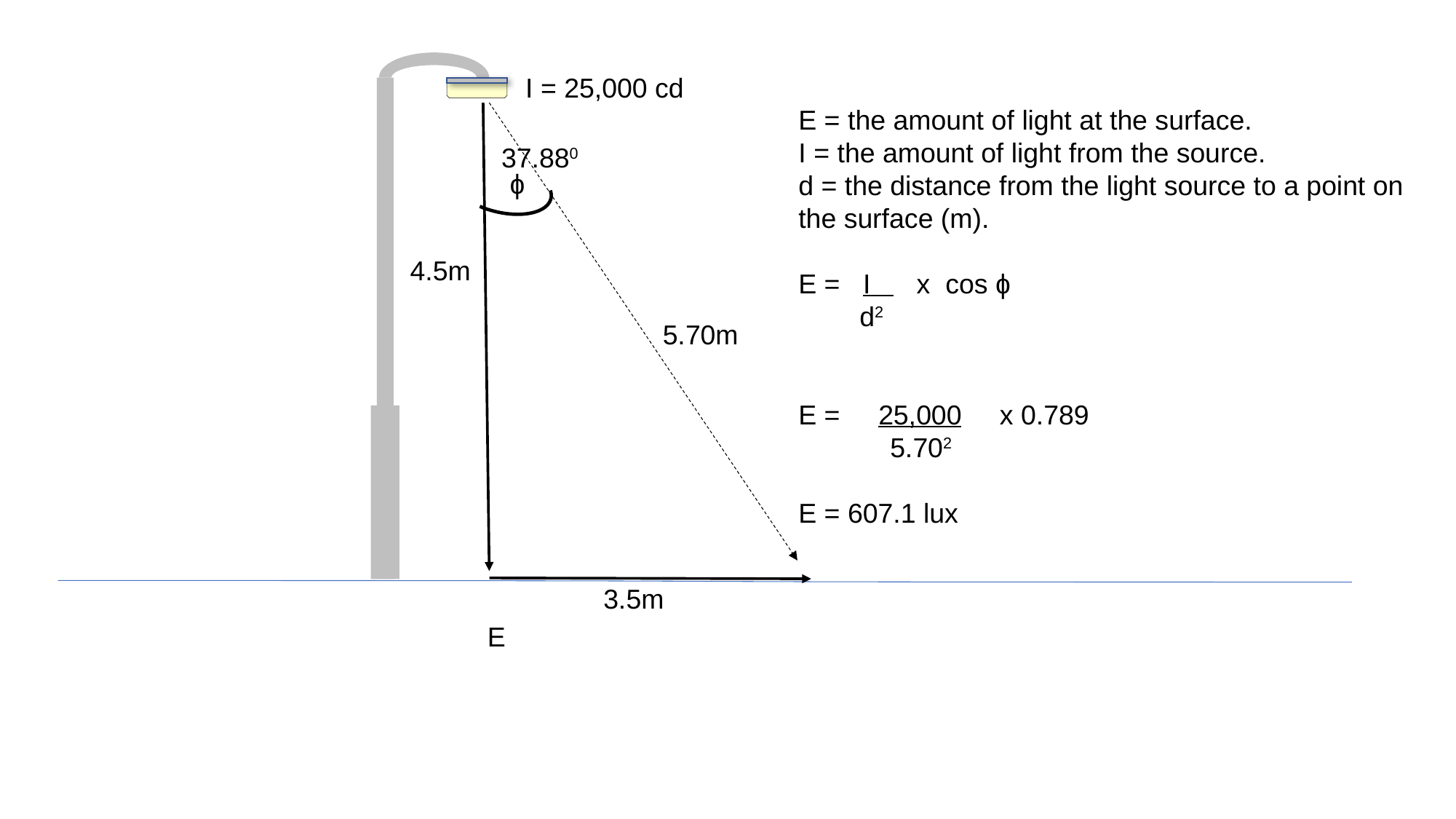

4.5m

E = the amount of light at the surface.
I = the amount of light from the source.
d = the distance from the light source to a point on the surface (m).

E =   I      x  cos ɸ
        d2

E =     25,000     x 0.789
            5.702

E = 607.1 lux
            I = 25,000 cd
         37.880

ɸ
           5.70m
            3.5m
            E